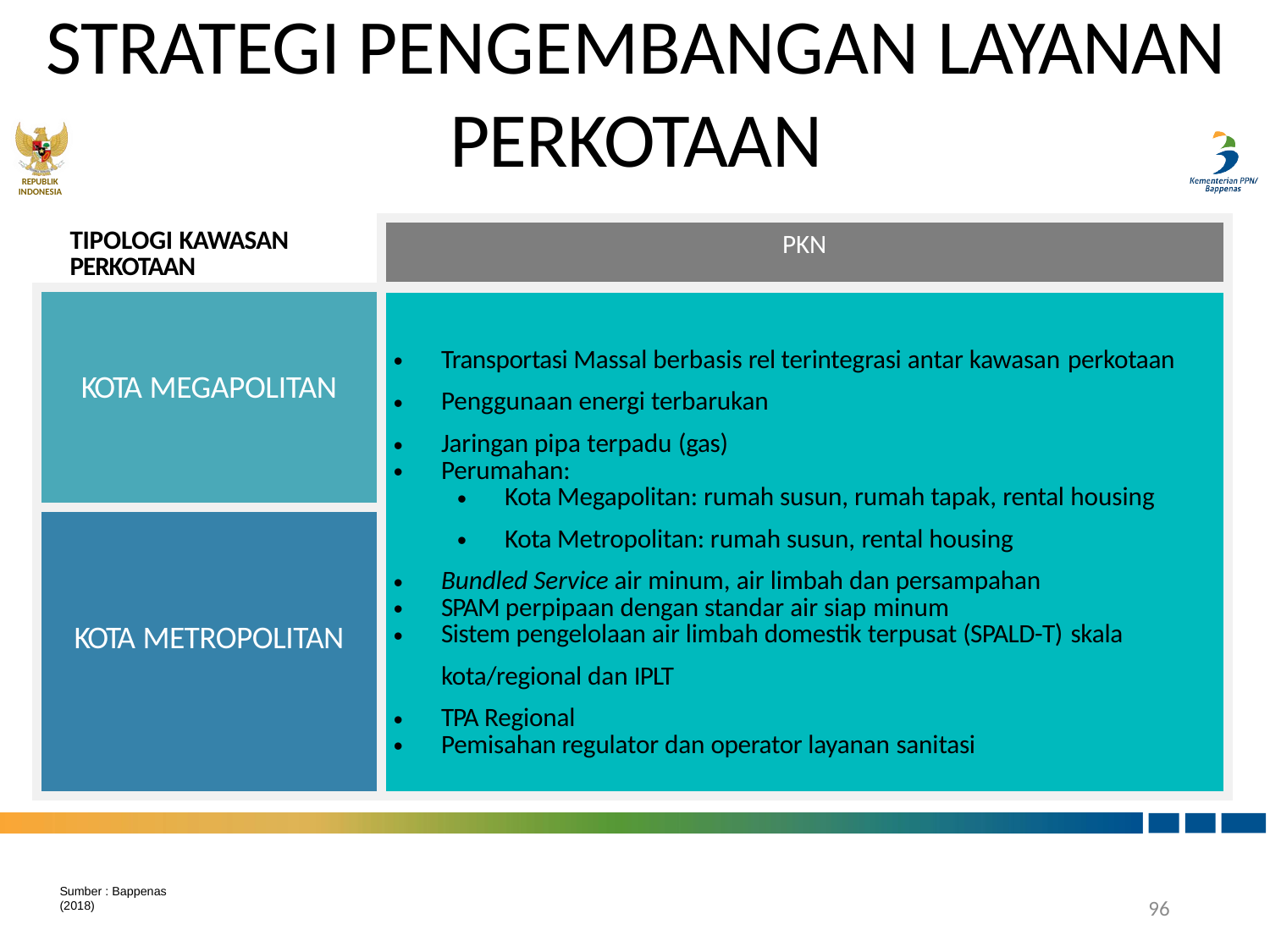

STRATEGI PENGEMBANGAN LAYANAN PERKOTAAN
#

REPUBLIK
INDONESIA

| TIPOLOGI KAWASAN PERKOTAAN | PKN |
| --- | --- |
| KOTA MEGAPOLITAN | Transportasi Massal berbasis rel terintegrasi antar kawasan perkotaan Penggunaan energi terbarukan Jaringan pipa terpadu (gas) Perumahan: Kota Megapolitan: rumah susun, rumah tapak, rental housing Kota Metropolitan: rumah susun, rental housing Bundled Service air minum, air limbah dan persampahan SPAM perpipaan dengan standar air siap minum Sistem pengelolaan air limbah domestik terpusat (SPALD-T) skala kota/regional dan IPLT TPA Regional Pemisahan regulator dan operator layanan sanitasi |
| KOTA METROPOLITAN |  |

Sumber : Bappenas (2018)
96